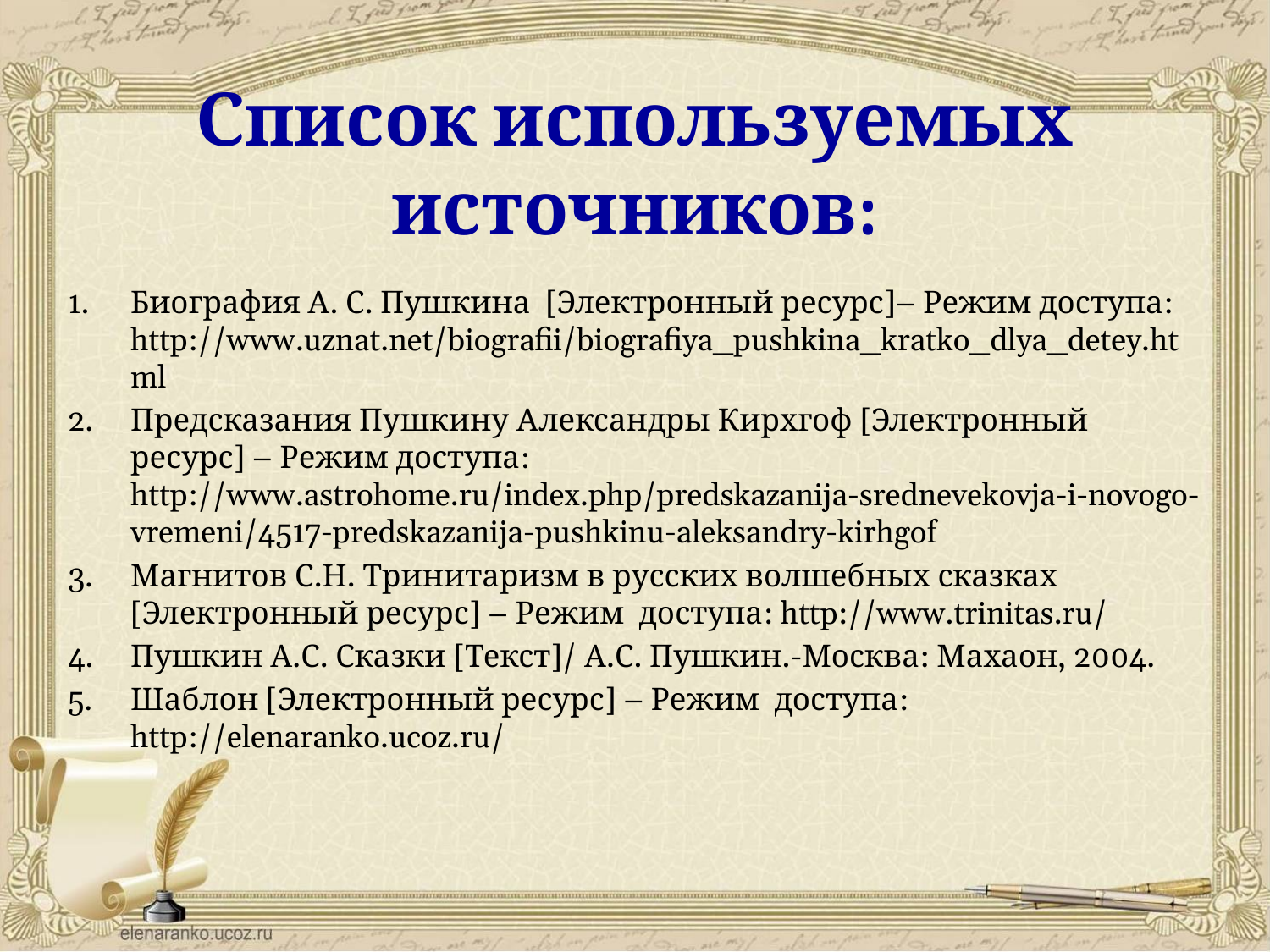

# Список используемых источников:
Биография А. С. Пушкина  [Электронный ресурс]– Режим доступа:  http://www.uznat.net/biografii/biografiya_pushkina_kratko_dlya_detey.html
Предсказания Пушкину Александры Кирхгоф [Электронный ресурс] – Режим доступа:  http://www.astrohome.ru/index.php/predskazanija-srednevekovja-i-novogo-vremeni/4517-predskazanija-pushkinu-aleksandry-kirhgof
Магнитов С.Н. Тринитаризм в русских волшебных сказках [Электронный ресурс] – Режим  доступа: http://www.trinitas.ru/
Пушкин А.С. Сказки [Текст]/ А.С. Пушкин.-Москва: Махаон, 2004.
Шаблон [Электронный ресурс] – Режим  доступа: http://elenaranko.ucoz.ru/